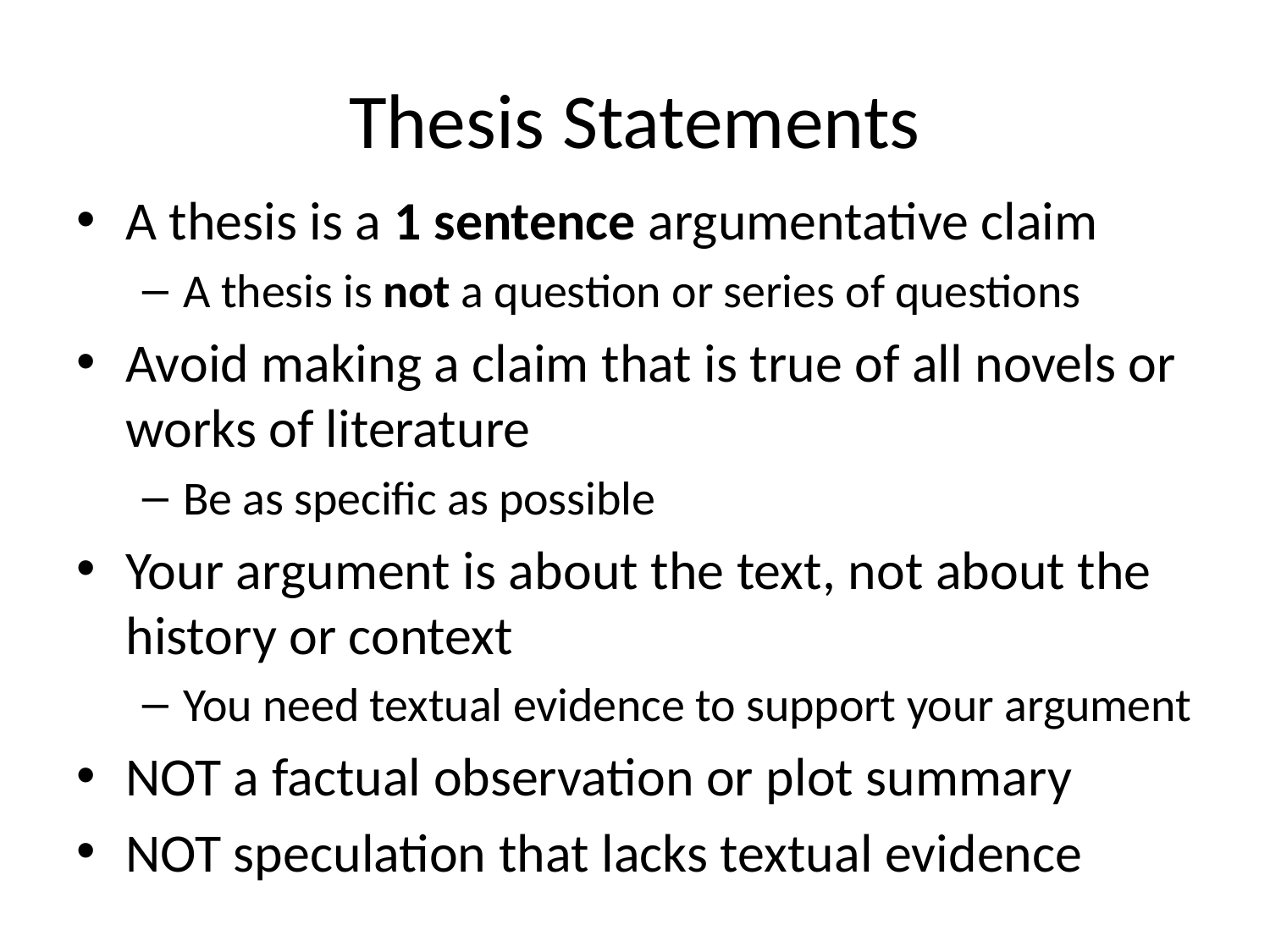

# Thesis Statements
A thesis is a 1 sentence argumentative claim
A thesis is not a question or series of questions
Avoid making a claim that is true of all novels or works of literature
Be as specific as possible
Your argument is about the text, not about the history or context
You need textual evidence to support your argument
NOT a factual observation or plot summary
NOT speculation that lacks textual evidence